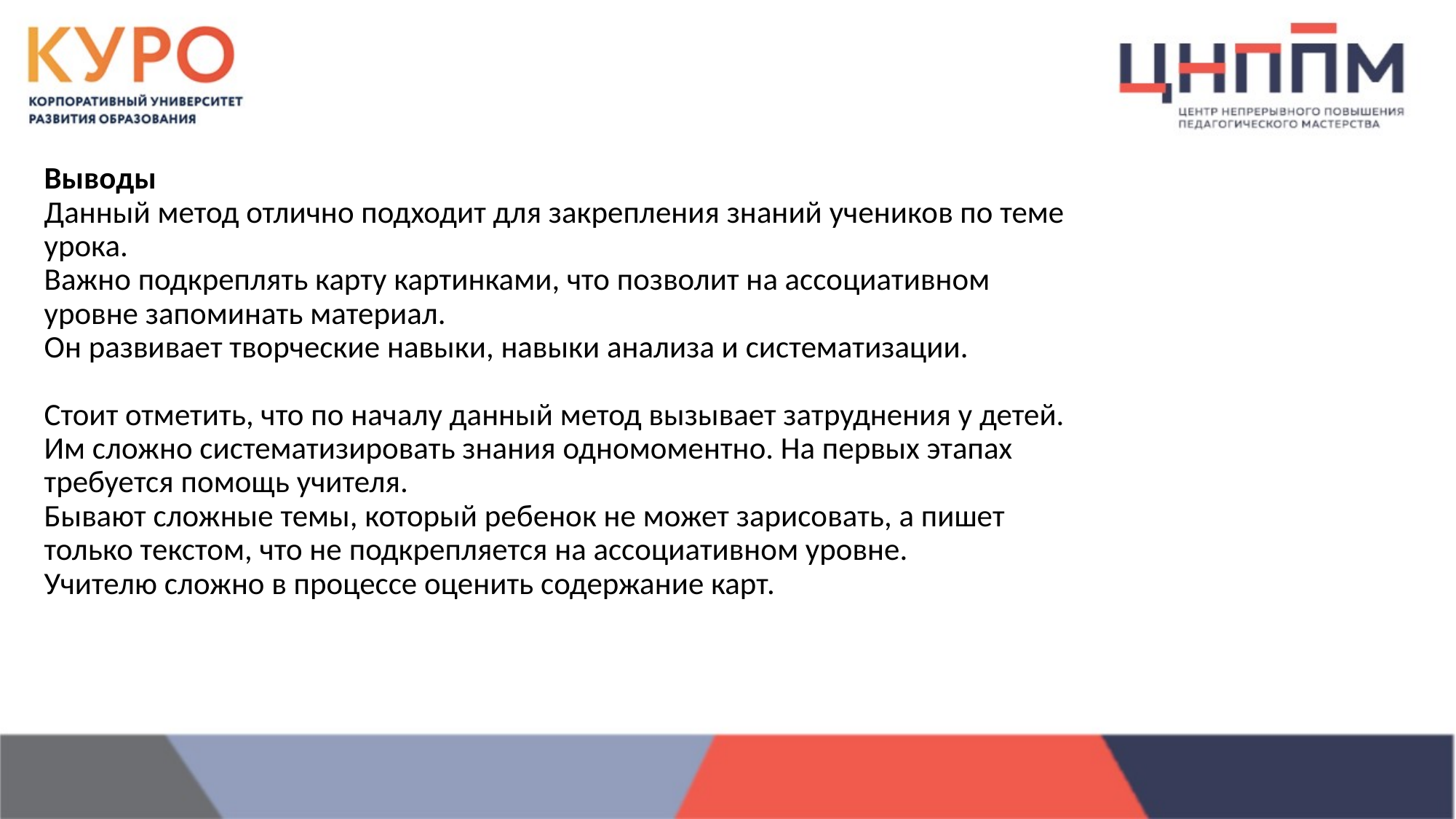

Выводы
Данный метод отлично подходит для закрепления знаний учеников по теме урока.
Важно подкреплять карту картинками, что позволит на ассоциативном уровне запоминать материал.
Он развивает творческие навыки, навыки анализа и систематизации.

Стоит отметить, что по началу данный метод вызывает затруднения у детей. Им сложно систематизировать знания одномоментно. На первых этапах требуется помощь учителя.
Бывают сложные темы, который ребенок не может зарисовать, а пишет только текстом, что не подкрепляется на ассоциативном уровне.
Учителю сложно в процессе оценить содержание карт.